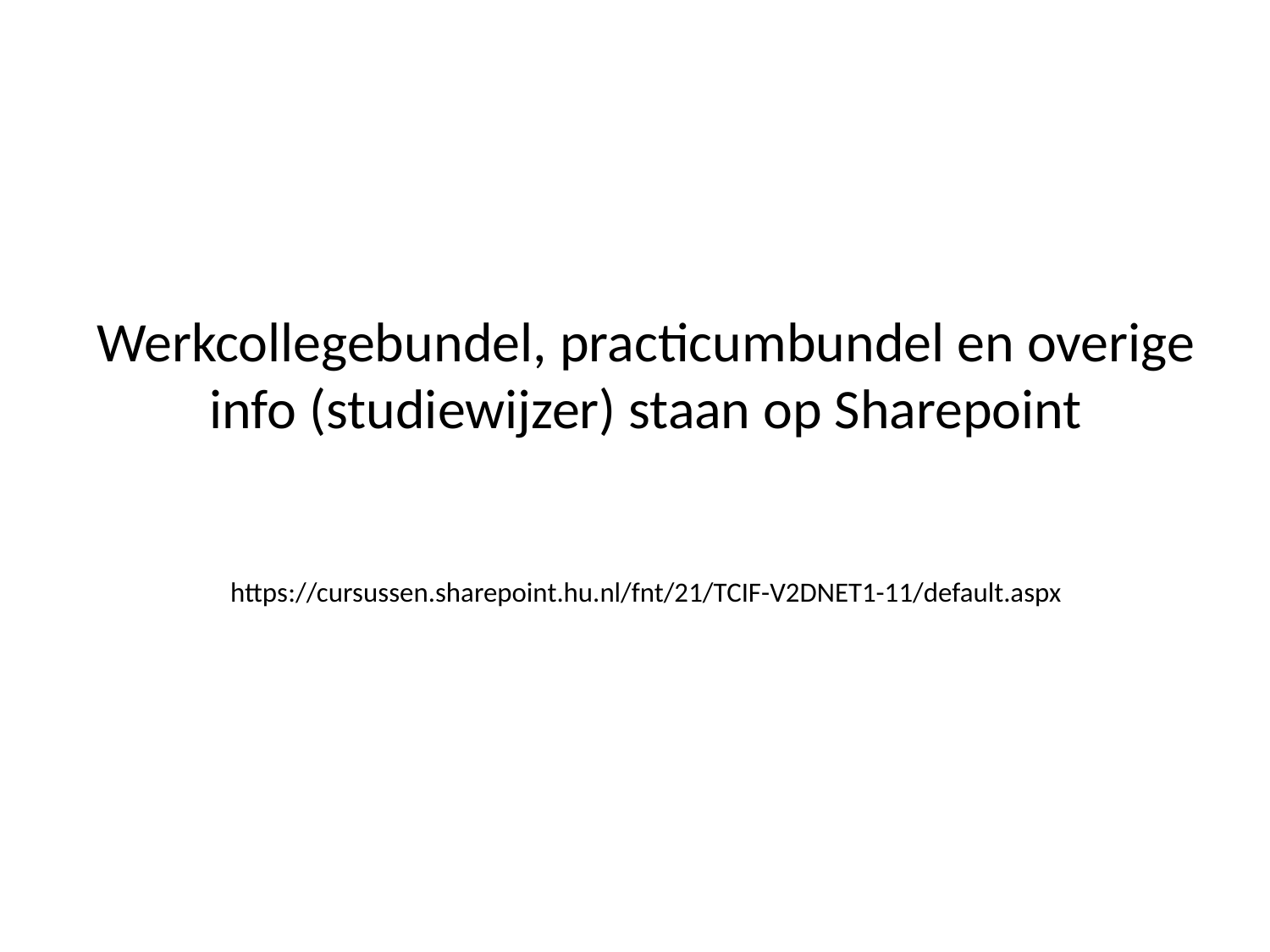

# Werkcollegebundel, practicumbundel en overige info (studiewijzer) staan op Sharepoint https://cursussen.sharepoint.hu.nl/fnt/21/TCIF-V2DNET1-11/default.aspx